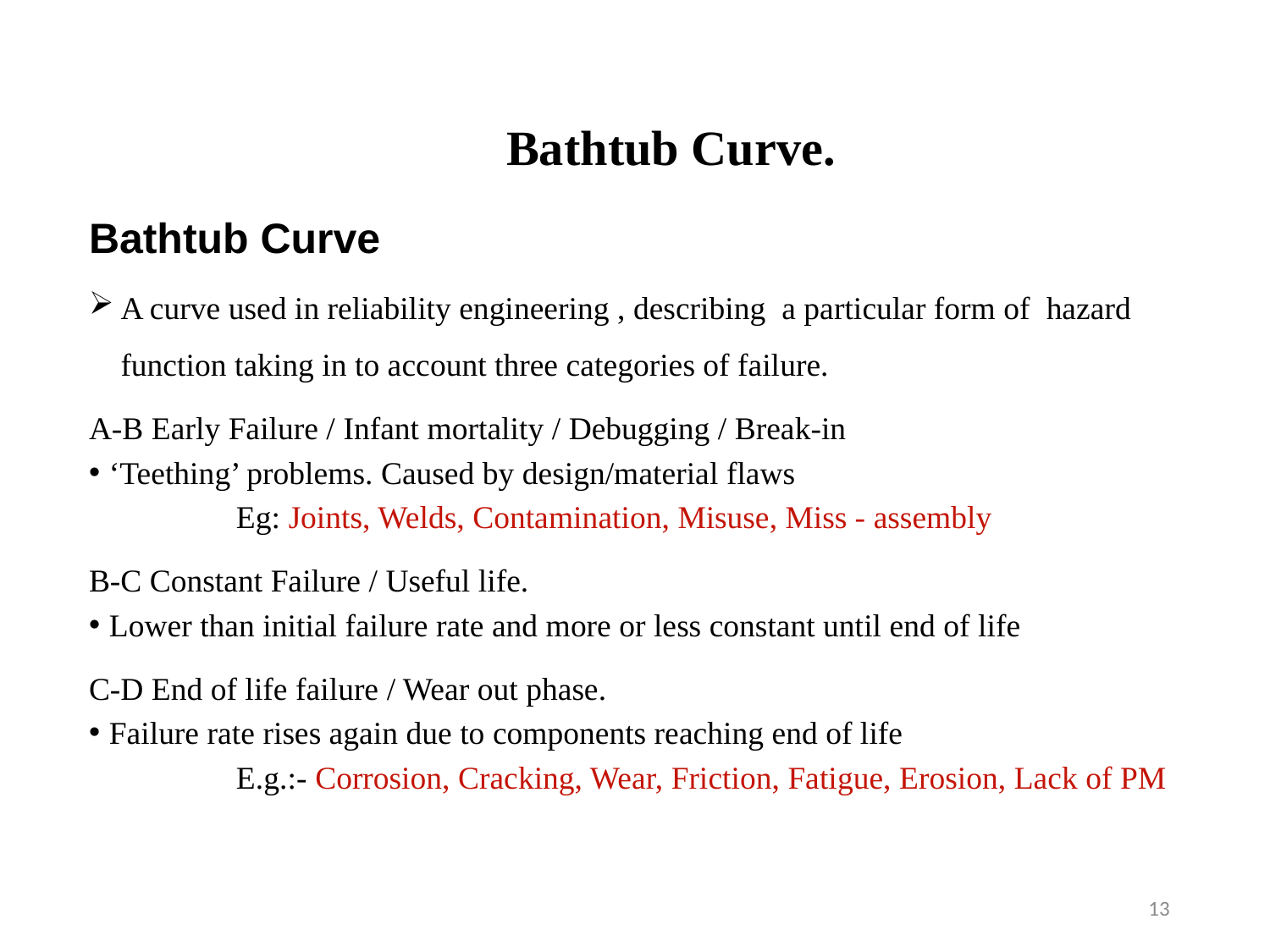

# Bathtub Curve.
Bathtub Curve
A curve used in reliability engineering , describing  a particular form of  hazard function taking in to account three categories of failure.
A-B Early Failure / Infant mortality / Debugging / Break-in
‘Teething’ problems. Caused by design/material flaws
		Eg: Joints, Welds, Contamination, Misuse, Miss - assembly
B-C Constant Failure / Useful life.
Lower than initial failure rate and more or less constant until end of life
C-D End of life failure / Wear out phase.
Failure rate rises again due to components reaching end of life
		E.g.:- Corrosion, Cracking, Wear, Friction, Fatigue, Erosion, Lack of PM

13